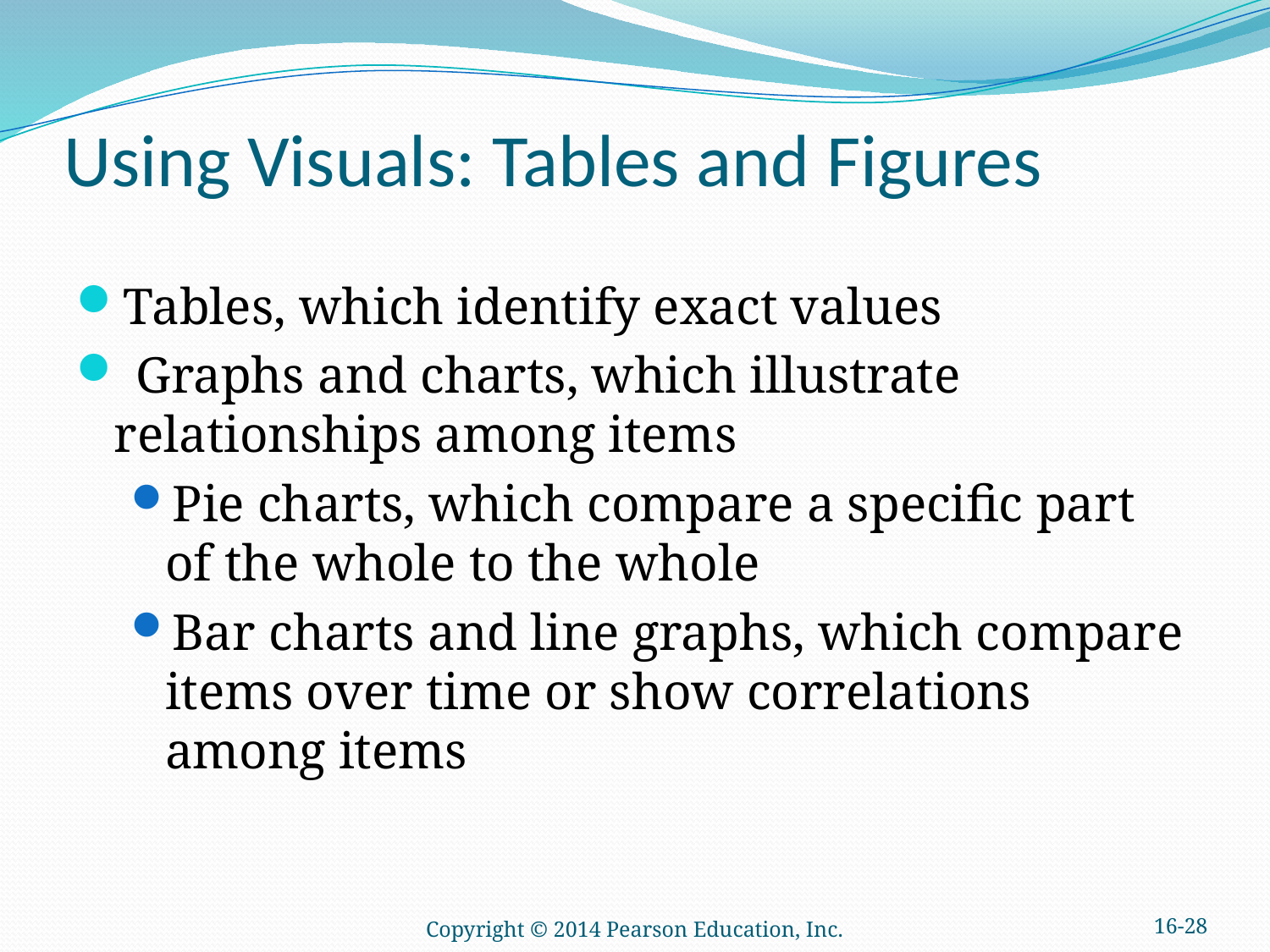

# Using Visuals: Tables and Figures
Tables, which identify exact values
 Graphs and charts, which illustrate relationships among items
Pie charts, which compare a specific part of the whole to the whole
Bar charts and line graphs, which compare items over time or show correlations among items